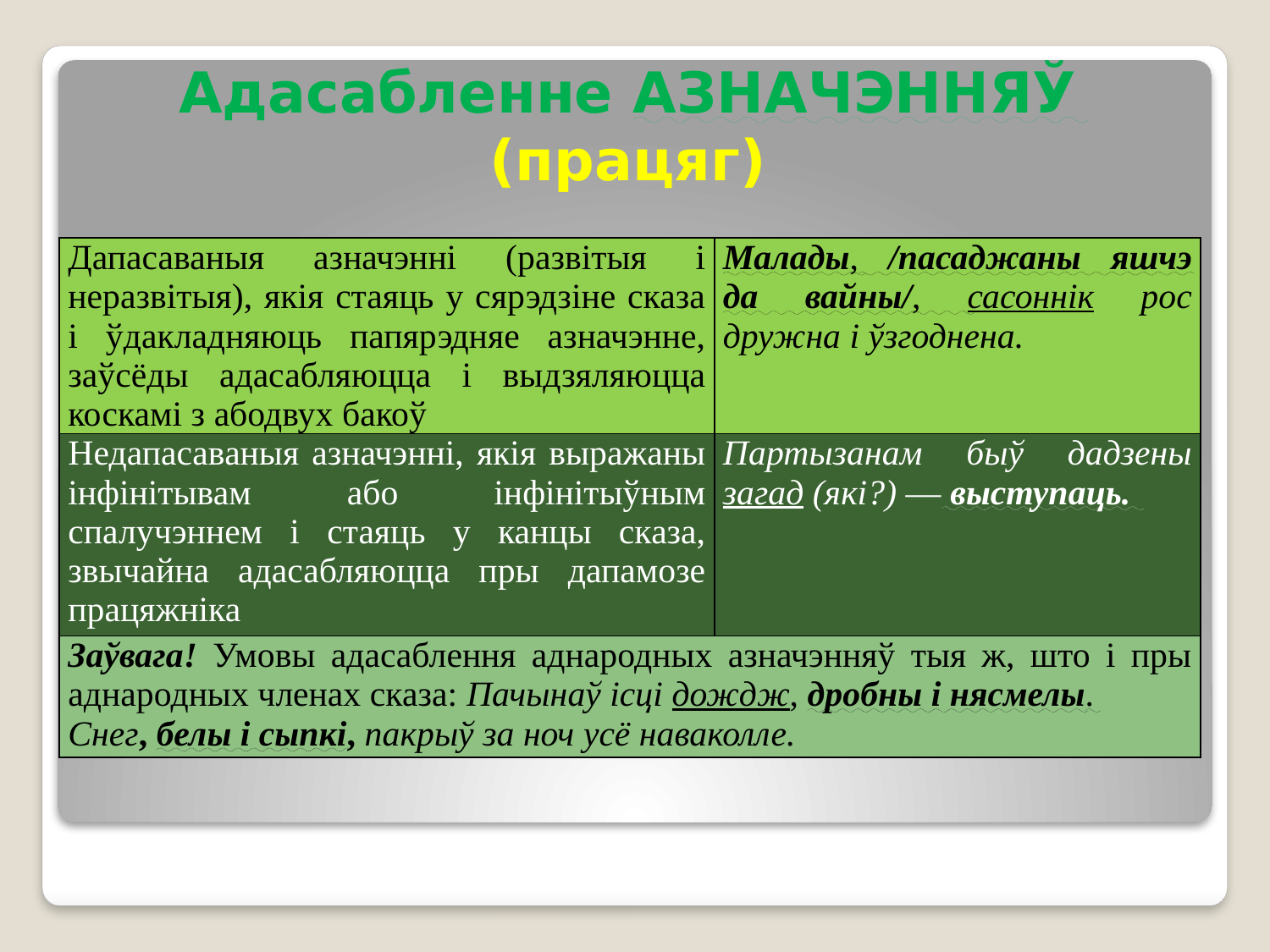

# Адасабленне АЗНАЧЭННЯЎ (працяг)
| Дапасаваныя азначэнні (развітыя і неразвітыя), якія стаяць у сярэдзіне сказа і ўдакладняюць папярэдняе азначэнне, заўсёды адасабляюцца і выдзяляюцца коскамі з абодвух бакоў | Малады, /пасаджаны яшчэ да вайны/, сасоннік рос дружна і ўзгоднена. |
| --- | --- |
| Недапасаваныя азначэнні, якія выражаны інфінітывам або інфінітыўным спалучэннем і стаяць у канцы сказа, звычайна адасабляюцца пры дапамозе працяжніка | Партызанам быў дадзены загад (які?) –– выступаць. |
| Заўвага! Умовы адасаблення аднародных азначэнняў тыя ж, што і пры аднародных членах сказа: Пачынаў ісці дождж, дробны і нясмелы. Снег, белы і сыпкі, пакрыў за ноч усё наваколле. |  |